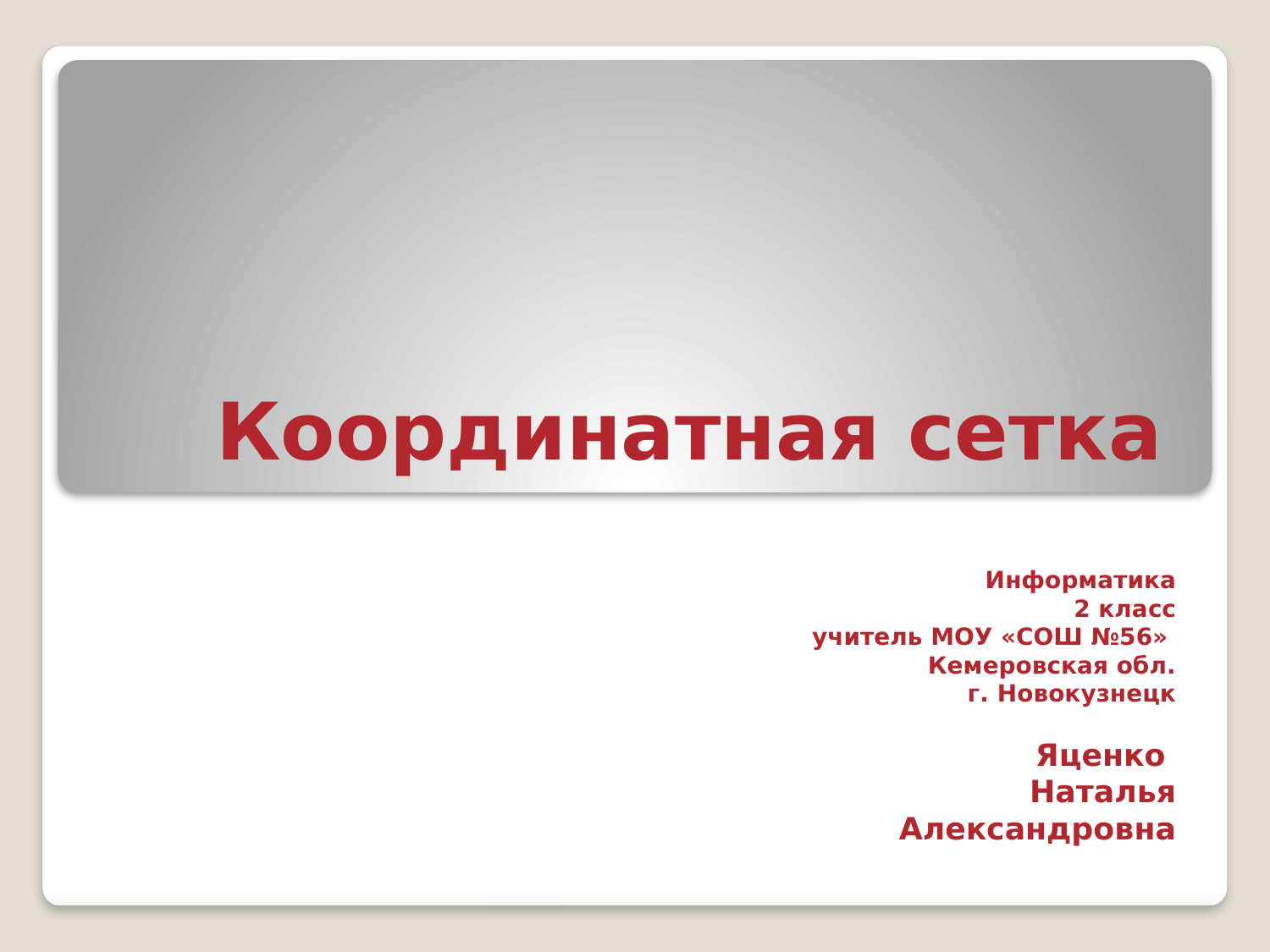

# Координатная сетка
Информатика
2 класс
учитель МОУ «СОШ №56»
Кемеровская обл.
г. Новокузнецк

Яценко
Наталья
 Александровна